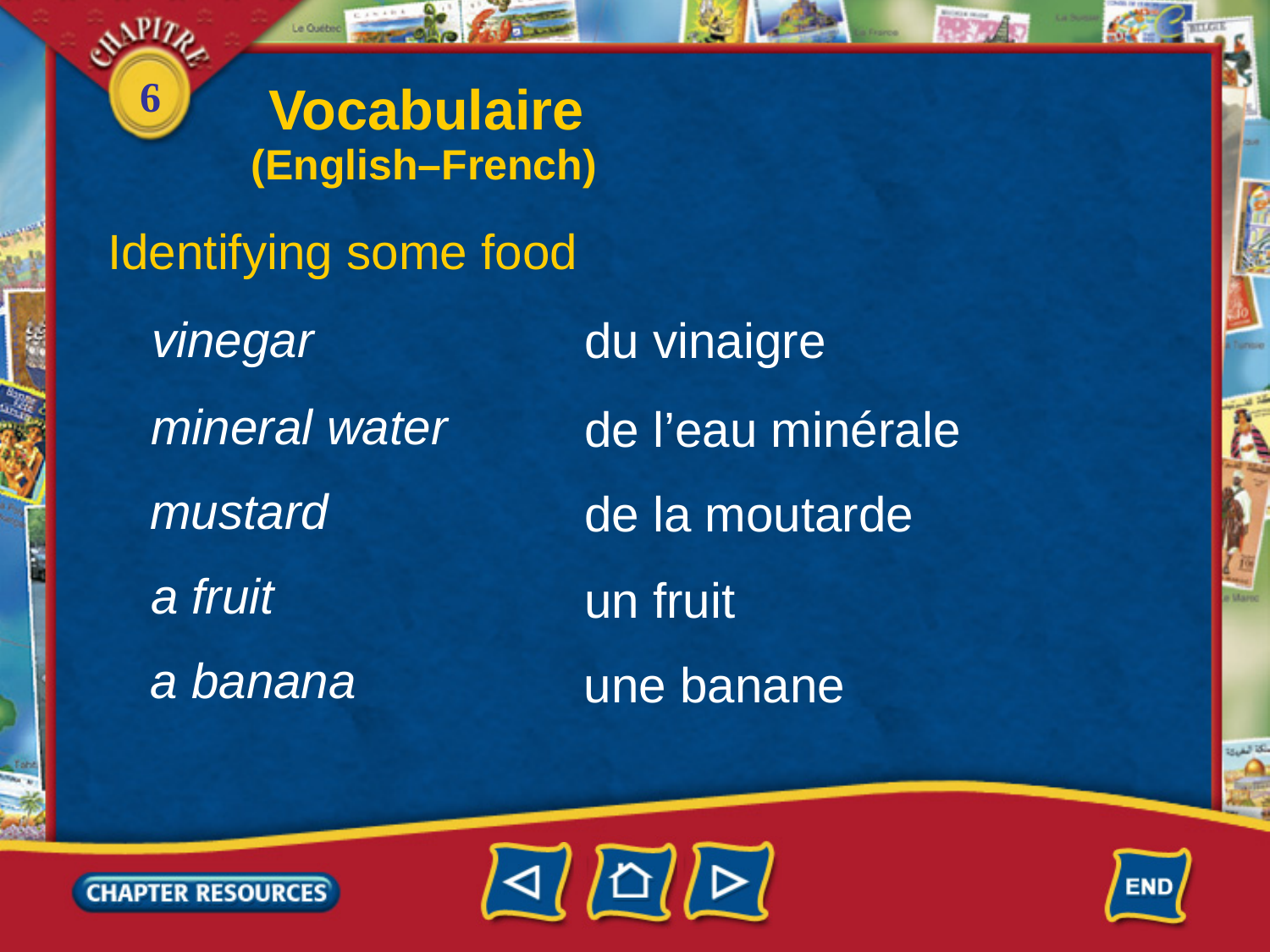

Vocabulaire
(English–French)
Identifying some food
vinegar
du vinaigre
mineral water
de l’eau minérale
mustard
de la moutarde
a fruit
un fruit
a banana
une banane